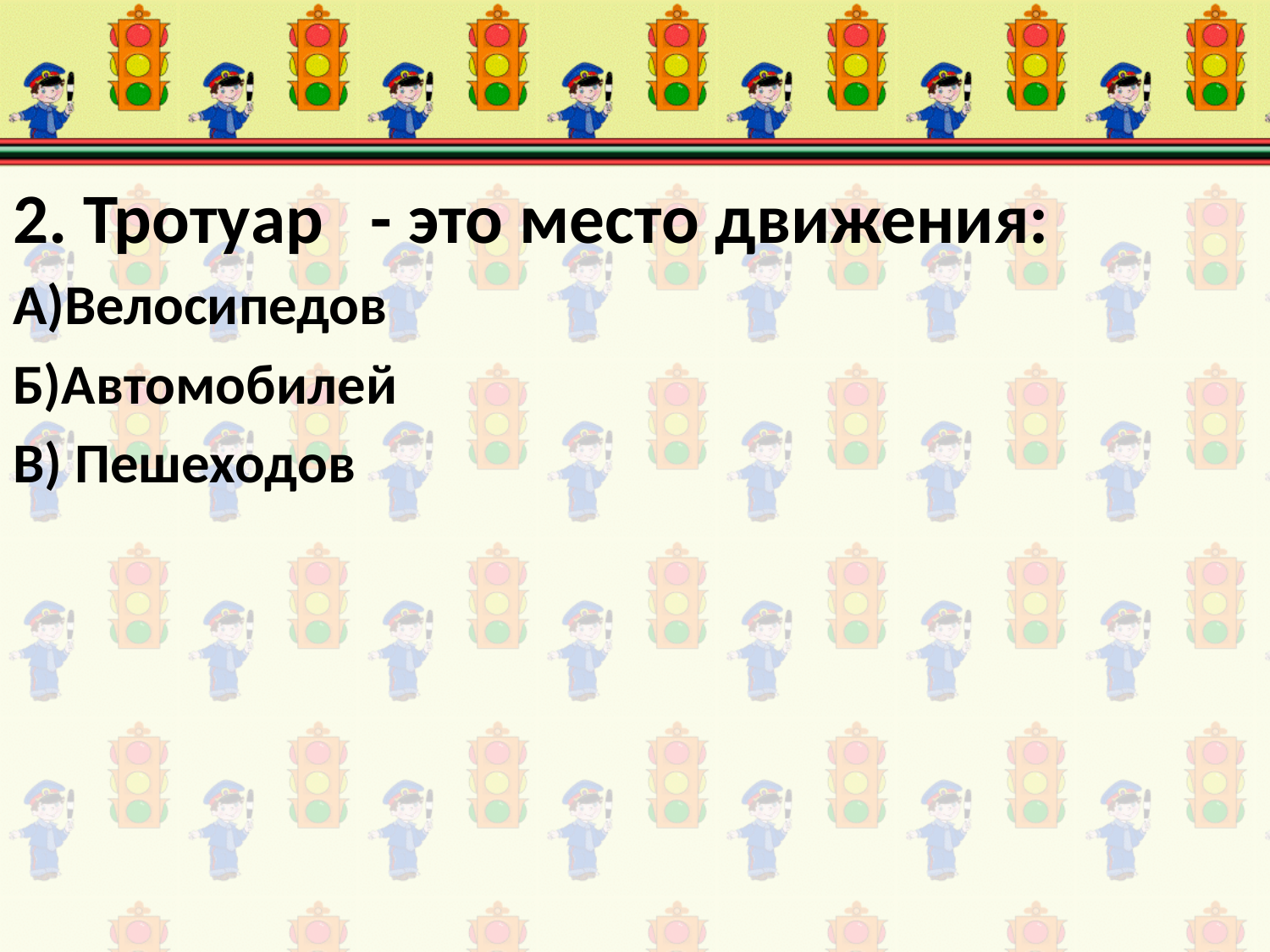

#

2. Тротуар   - это место движения:
А)Велосипедов
Б)Автомобилей
В) Пешеходов